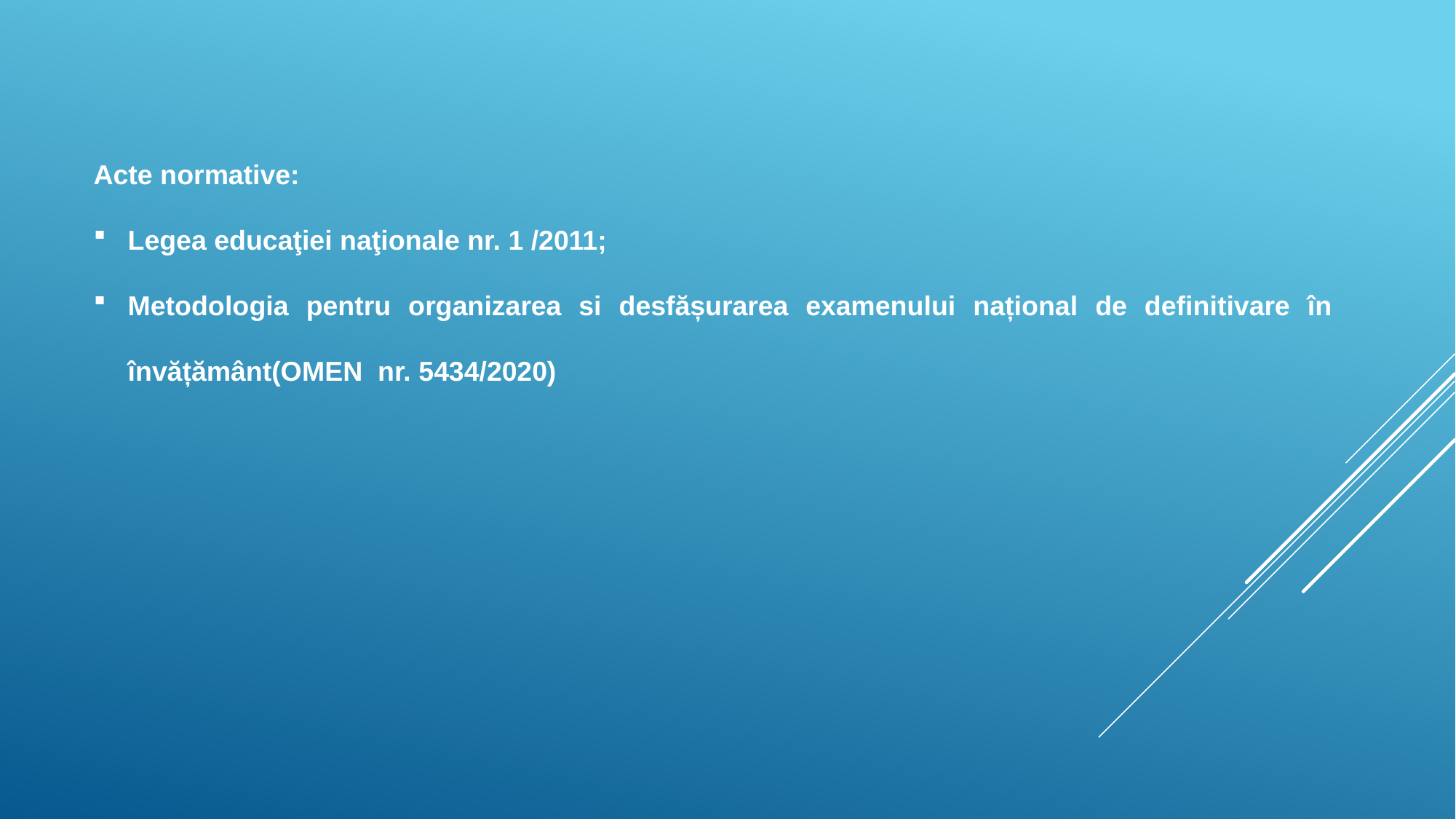

Acte normative:
Legea educaţiei naţionale nr. 1 /2011;
Metodologia pentru organizarea si desfășurarea examenului național de definitivare în învățământ(OMEN  nr. 5434/2020)